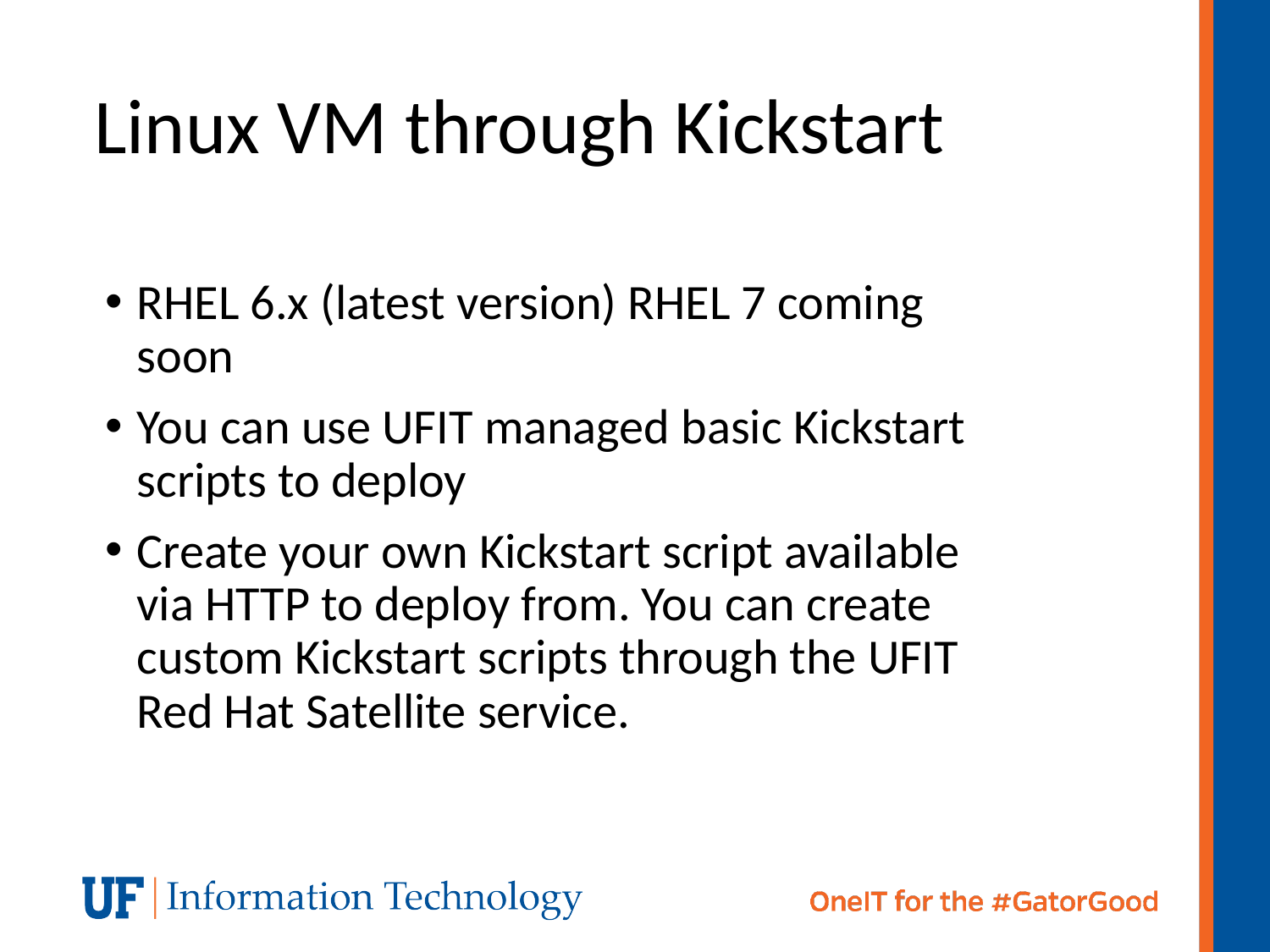

# Linux VM through Kickstart
RHEL 6.x (latest version) RHEL 7 coming soon
You can use UFIT managed basic Kickstart scripts to deploy
Create your own Kickstart script available via HTTP to deploy from. You can create custom Kickstart scripts through the UFIT Red Hat Satellite service.